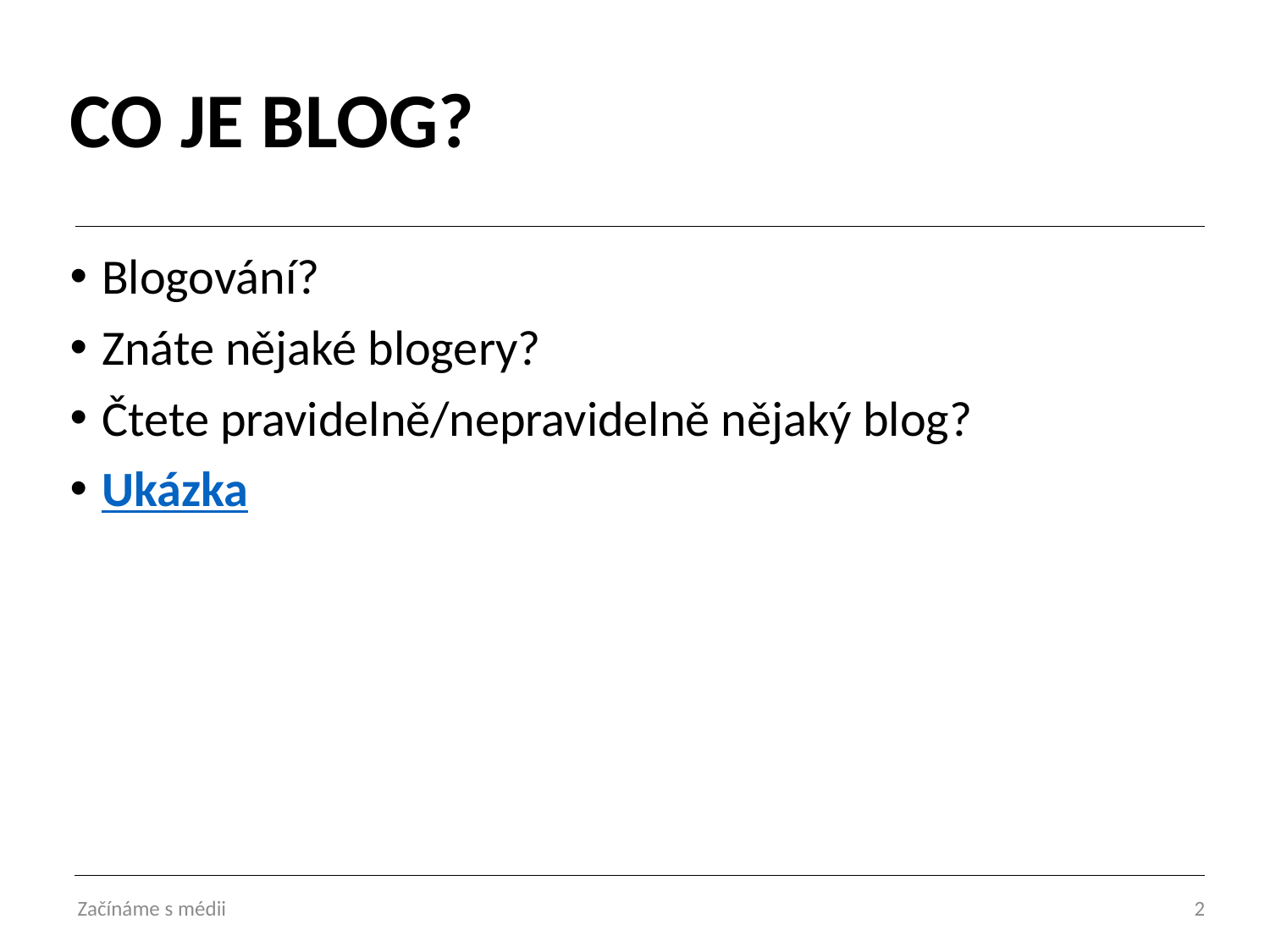

# CO JE BLOG?
Blogování?
Znáte nějaké blogery?
Čtete pravidelně/nepravidelně nějaký blog?
Ukázka

Začínáme s médii
2